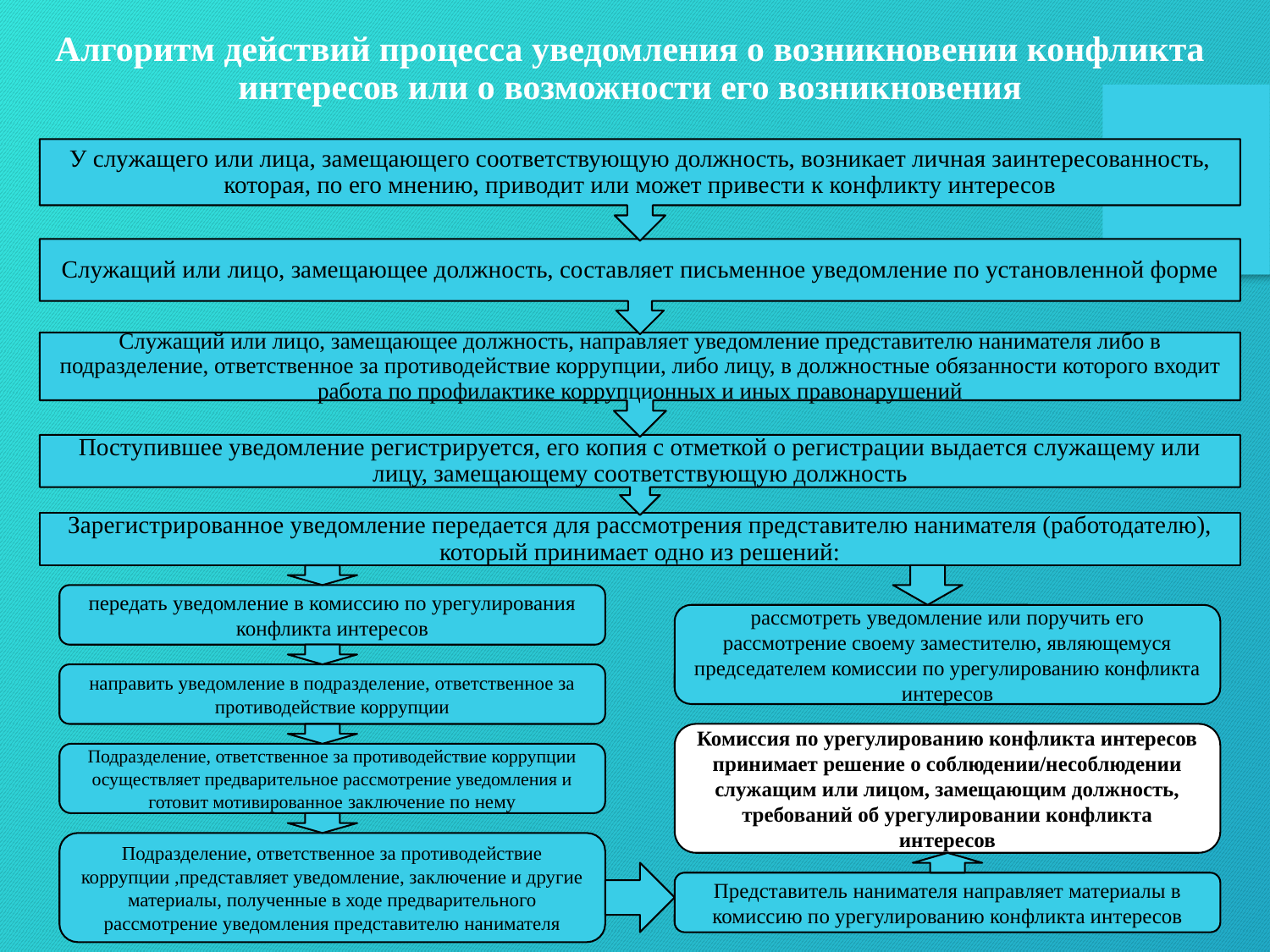

Алгоритм действий процесса уведомления о возникновении конфликта интересов или о возможности его возникновения
Зарегистрированное уведомление передается для рассмотрения представителю нанимателя (работодателю), который принимает одно из решений:
Поступившее уведомление регистрируется, его копия с отметкой о регистрации выдается служащему или лицу, замещающему соответствующую должность
Служащий или лицо, замещающее должность, направляет уведомление представителю нанимателя либо в подразделение, ответственное за противодействие коррупции, либо лицу, в должностные обязанности которого входит работа по профилактике коррупционных и иных правонарушений
Служащий или лицо, замещающее должность, составляет письменное уведомление по установленной форме
У служащего или лица, замещающего соответствующую должность, возникает личная заинтересованность, которая, по его мнению, приводит или может привести к конфликту интересов

передать уведомление в комиссию по урегулирования конфликта интересов
рассмотреть уведомление или поручить его рассмотрение своему заместителю, являющемуся председателем комиссии по урегулированию конфликта интересов

направить уведомление в подразделение, ответственное за противодействие коррупции

Комиссия по урегулированию конфликта интересов принимает решение о соблюдении/несоблюдении служащим или лицом, замещающим должность, требований об урегулировании конфликта интересов
Подразделение, ответственное за противодействие коррупции осуществляет предварительное рассмотрение уведомления и готовит мотивированное заключение по нему

Подразделение, ответственное за противодействие коррупции ,представляет уведомление, заключение и другие материалы, полученные в ходе предварительного рассмотрение уведомления представителю нанимателя

Представитель нанимателя направляет материалы в комиссию по урегулированию конфликта интересов